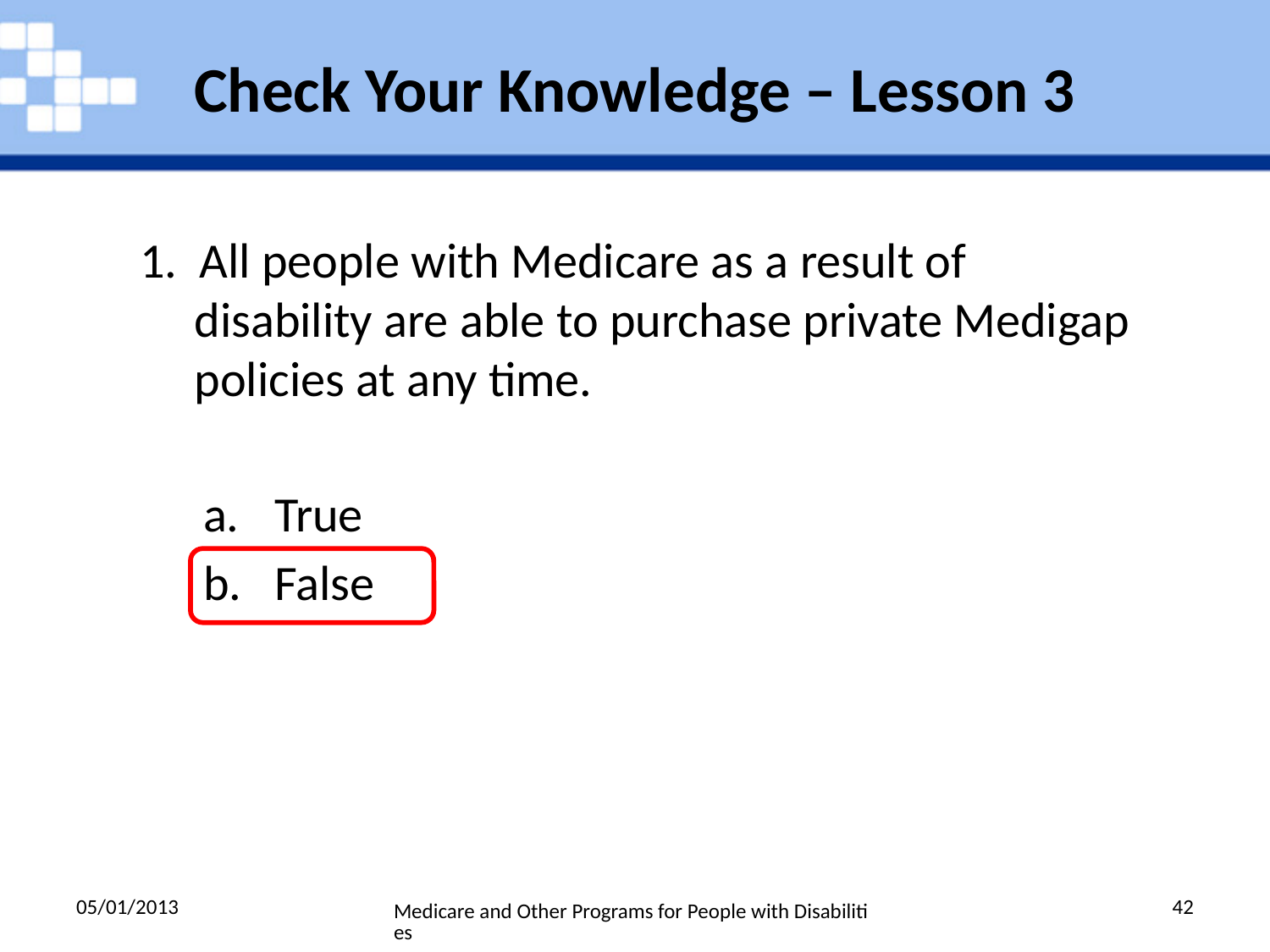

# Check Your Knowledge – Lesson 3
1.  All people with Medicare as a result of disability are able to purchase private Medigap policies at any time.

True
False

05/01/2013
42
Medicare and Other Programs for People with Disabilities